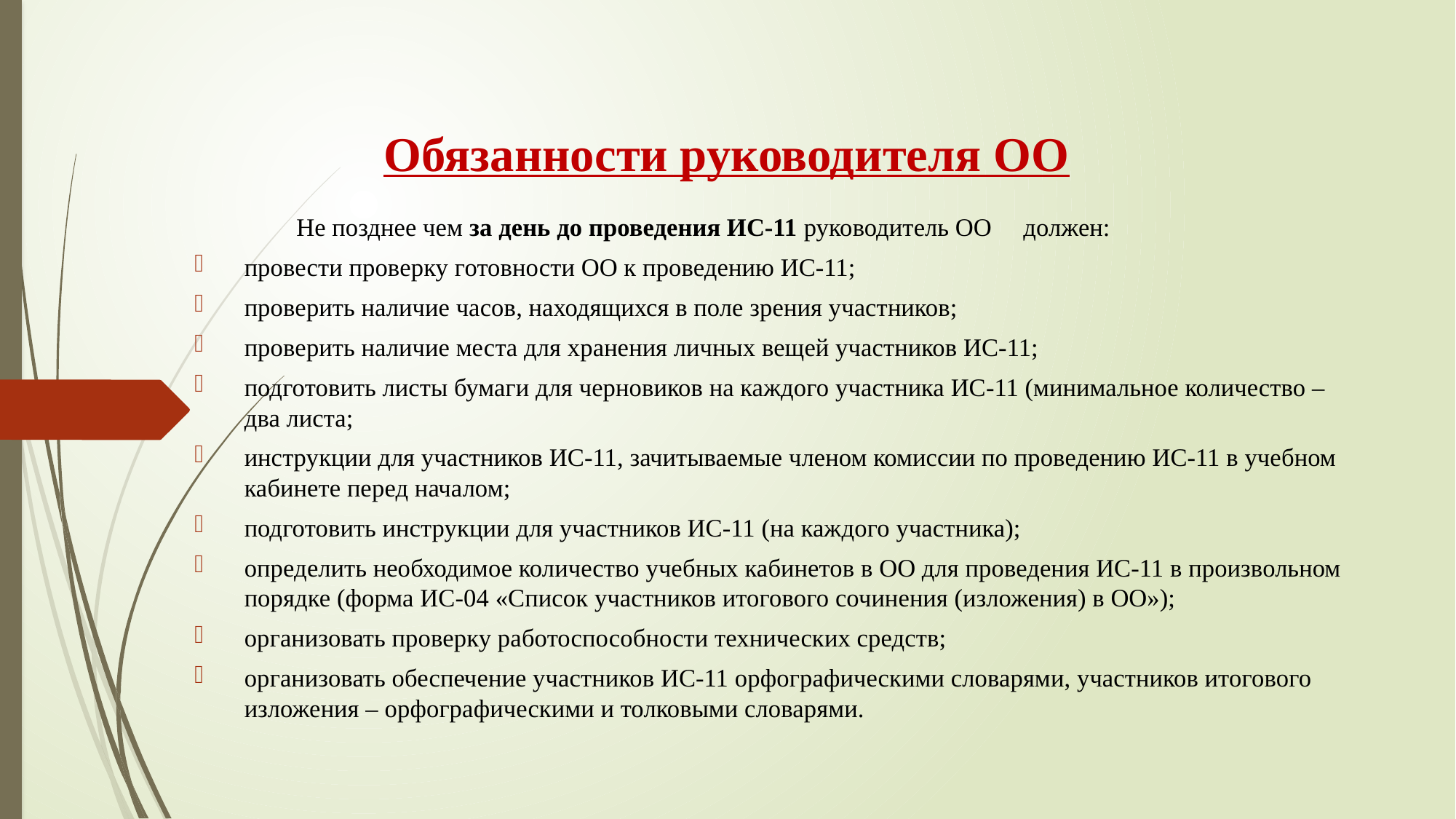

# Обязанности руководителя ОО
                Не позднее чем за день до проведения ИС-11 руководитель ОО     должен:
провести проверку готовности ОО к проведению ИС-11;
проверить наличие часов, находящихся в поле зрения участников;
проверить наличие места для хранения личных вещей участников ИС-11;
подготовить листы бумаги для черновиков на каждого участника ИС-11 (минимальное количество – два листа;
инструкции для участников ИС-11, зачитываемые членом комиссии по проведению ИС-11 в учебном кабинете перед началом;
подготовить инструкции для участников ИС-11 (на каждого участника);
определить необходимое количество учебных кабинетов в ОО для проведения ИС-11 в произвольном порядке (форма ИС-04 «Список участников итогового сочинения (изложения) в ОО»);
организовать проверку работоспособности технических средств;
организовать обеспечение участников ИС-11 орфографическими словарями, участников итогового изложения – орфографическими и толковыми словарями.